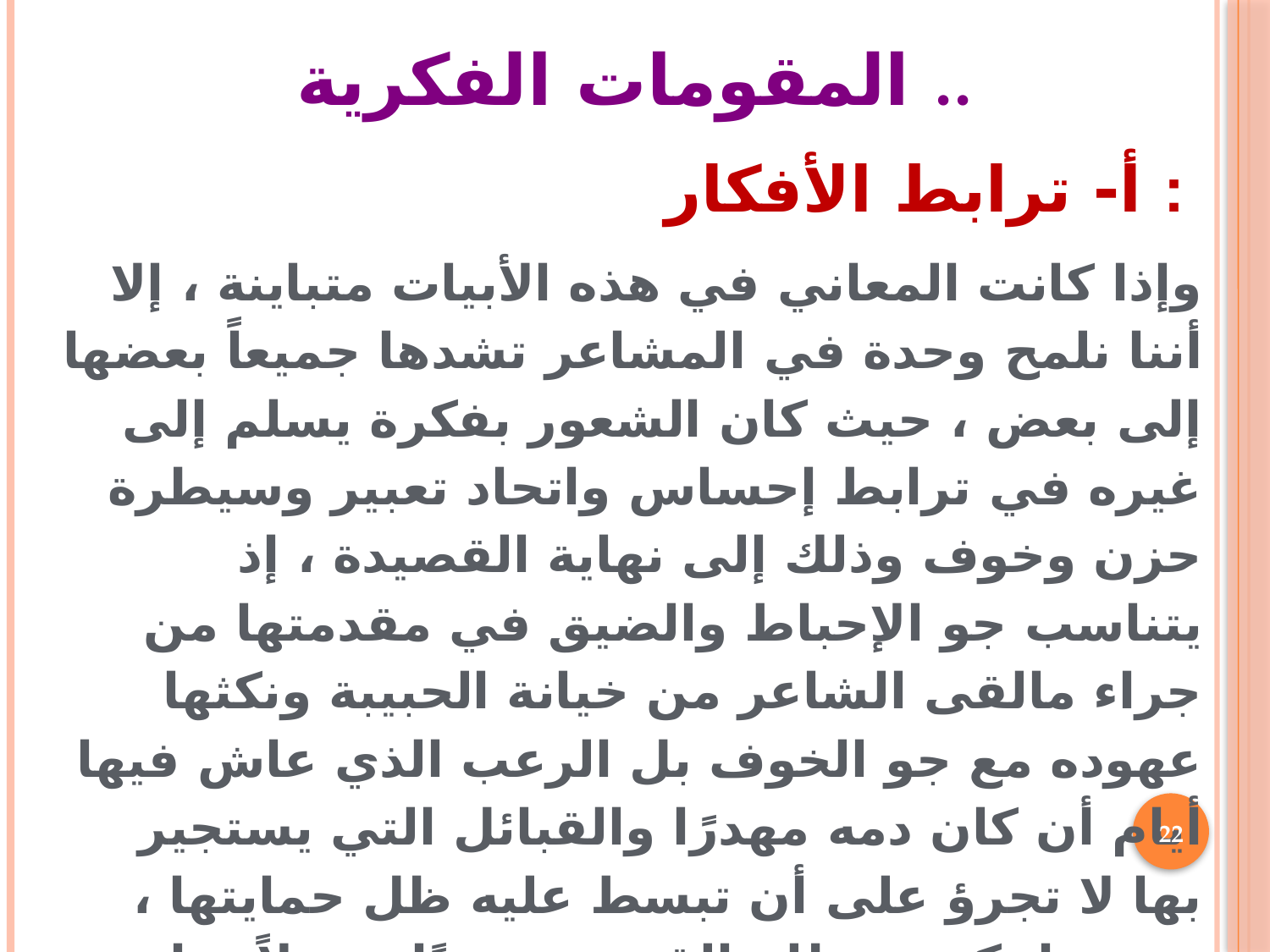

المقومات الفكرية ..
أ- ترابط الأفكار :
وإذا كانت المعاني في هذه الأبيات متباينة ، إلا أننا نلمح وحدة في المشاعر تشدها جميعاً بعضها إلى بعض ، حيث كان الشعور بفكرة يسلم إلى غيره في ترابط إحساس واتحاد تعبير وسيطرة حزن وخوف وذلك إلى نهاية القصيدة ، إذ يتناسب جو الإحباط والضيق في مقدمتها من جراء مالقى الشاعر من خيانة الحبيبة ونكثها عهوده مع جو الخوف بل الرعب الذي عاش فيها أيام أن كان دمه مهدرًا والقبائل التي يستجير بها لا تجرؤ على أن تبسط عليه ظل حمايتها ، من هنا يكون مطلع القصيدة جزءًا متصلاً تمام الاتصال بالقصيدة كلها ، إذ لا نجد غير مشاعر الحزن والخوف والحسرة التي سكنت فؤاده وجعلته يفقد لذة الحياة ، فالأفكار أتت مرتبة ترتيباً منطقياً متسلسلاً لا تحس بينها فجوات أو تشعر باضطراب لتجعل القصيدة بناءً  متكاملاً .
22